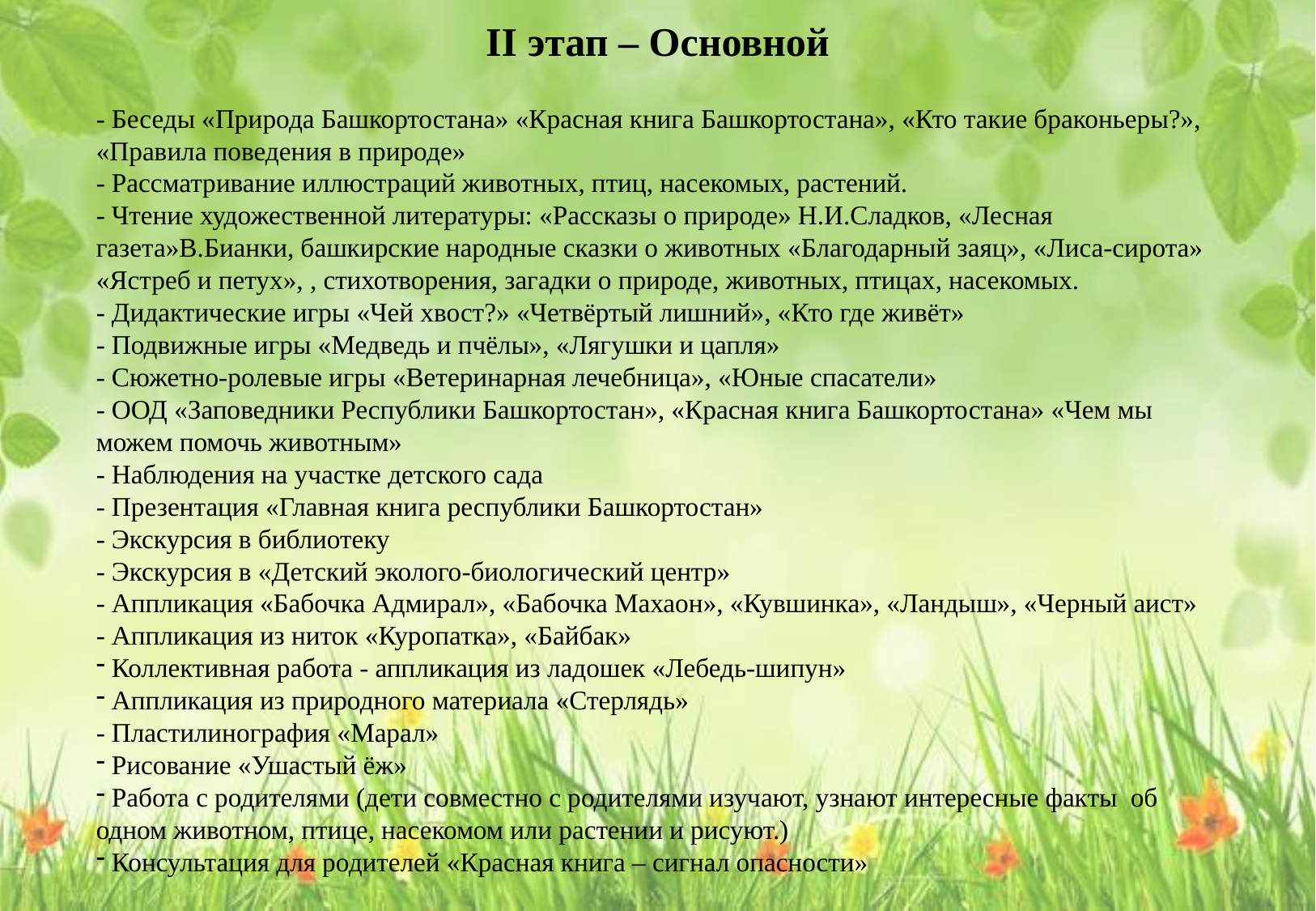

II этап – Основной

- Беседы «Природа Башкортостана» «Красная книга Башкортостана», «Кто такие браконьеры?», «Правила поведения в природе»
- Рассматривание иллюстраций животных, птиц, насекомых, растений.
- Чтение художественной литературы: «Рассказы о природе» Н.И.Сладков, «Лесная газета»В.Бианки, башкирские народные сказки о животных «Благодарный заяц», «Лиса-сирота» «Ястреб и петух», , стихотворения, загадки о природе, животных, птицах, насекомых.
- Дидактические игры «Чей хвост?» «Четвёртый лишний», «Кто где живёт»
- Подвижные игры «Медведь и пчёлы», «Лягушки и цапля»
- Сюжетно-ролевые игры «Ветеринарная лечебница», «Юные спасатели»
- ООД «Заповедники Республики Башкортостан», «Красная книга Башкортостана» «Чем мы можем помочь животным»
- Наблюдения на участке детского сада
- Презентация «Главная книга республики Башкортостан»
- Экскурсия в библиотеку
- Экскурсия в «Детский эколого-биологический центр»
- Аппликация «Бабочка Адмирал», «Бабочка Махаон», «Кувшинка», «Ландыш», «Черный аист»
- Аппликация из ниток «Куропатка», «Байбак»
 Коллективная работа - аппликация из ладошек «Лебедь-шипун»
 Аппликация из природного материала «Стерлядь»
- Пластилинография «Марал»
 Рисование «Ушастый ёж»
 Работа с родителями (дети совместно с родителями изучают, узнают интересные факты  об одном животном, птице, насекомом или растении и рисуют.)
 Консультация для родителей «Красная книга – сигнал опасности»